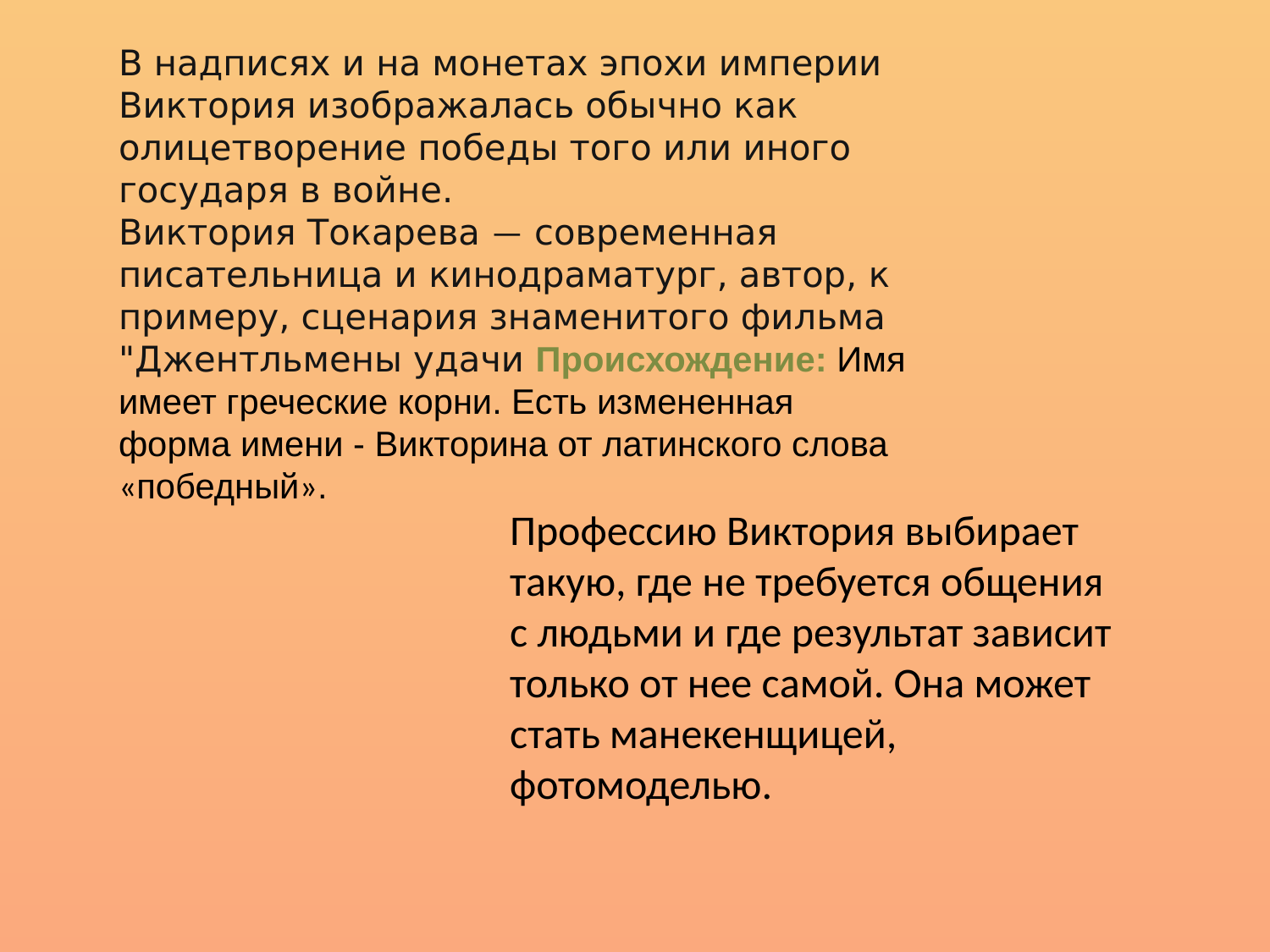

В надписях и на монетах эпохи империи Виктория изображалась обычно как олицетворение победы того или иного государя в войне.
Виктория Токарева — современная писательница и кинодраматург, автор, к примеру, сценария знаменитого фильма "Джентльмены удачи Происхождение: Имя имеет греческие корни. Есть измененная форма имени - Викторина от латинского слова «победный».
Профессию Виктория выбирает такую, где не требуется общения с людьми и где результат зависит только от нее самой. Она может стать манекенщицей, фотомоделью.